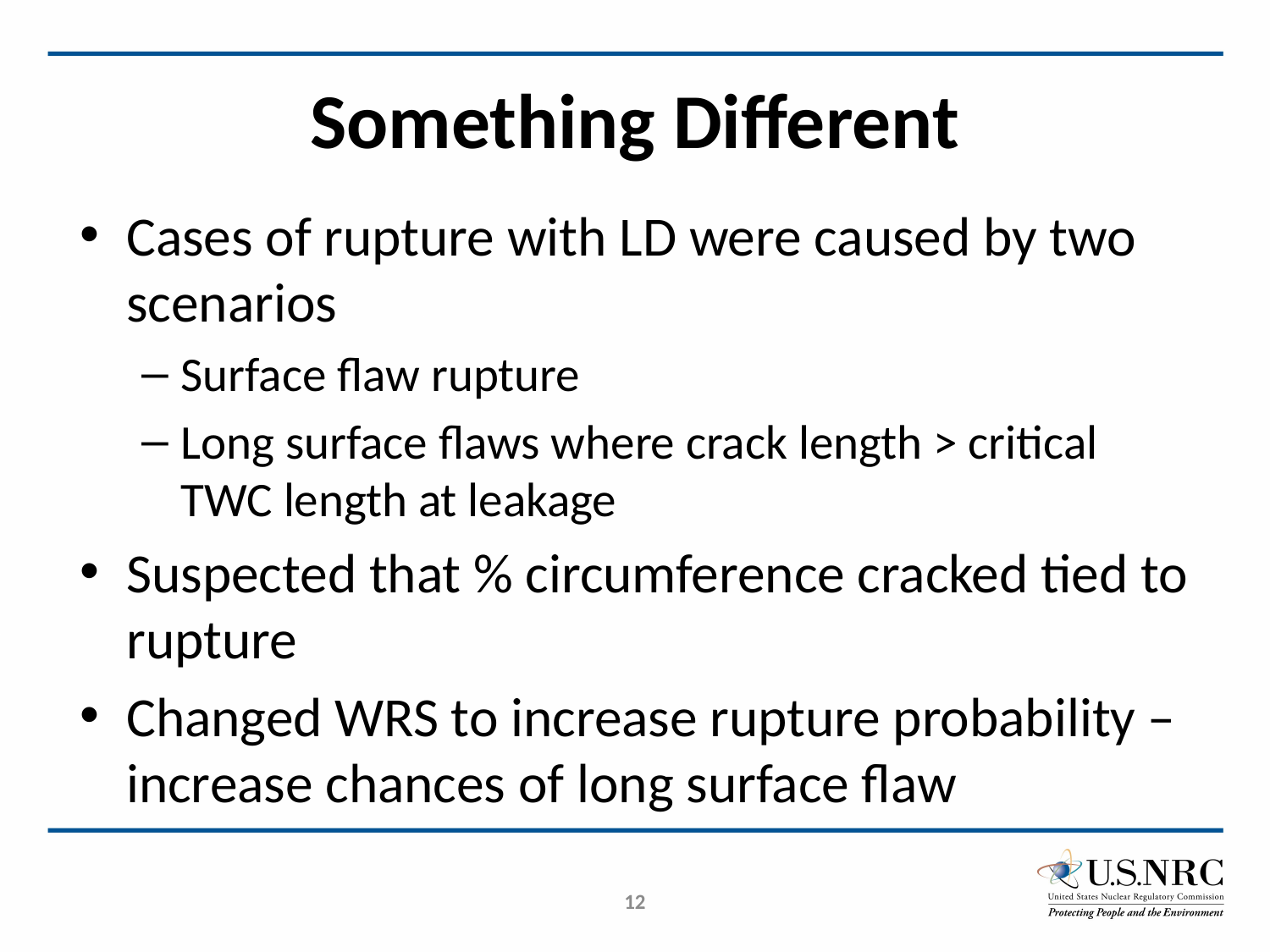

# Something Different
Cases of rupture with LD were caused by two scenarios
Surface flaw rupture
Long surface flaws where crack length > critical TWC length at leakage
Suspected that % circumference cracked tied to rupture
Changed WRS to increase rupture probability – increase chances of long surface flaw

12